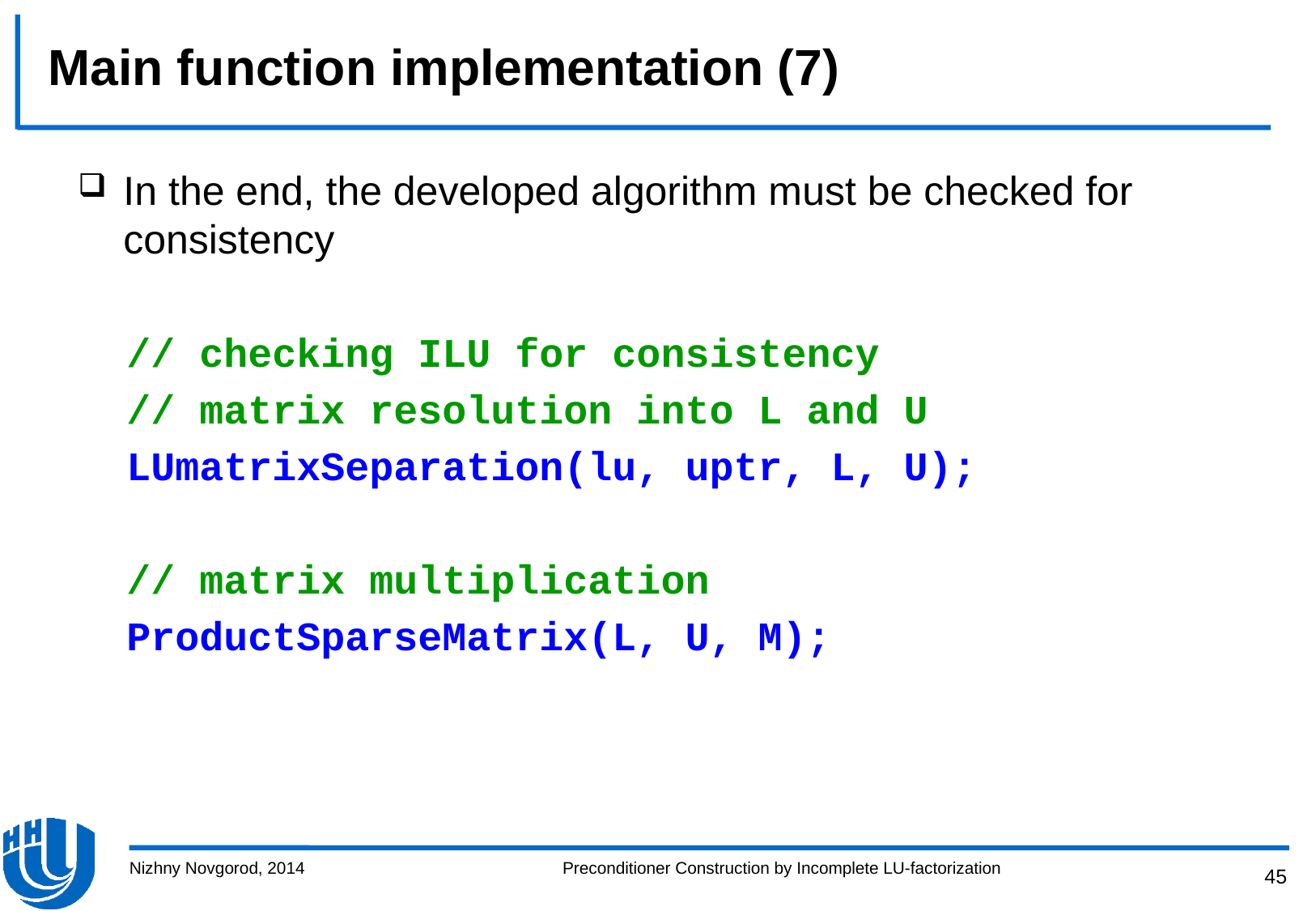

# Main function implementation (7)
In the end, the developed algorithm must be checked for consistency

  // checking ILU for consistency
  // matrix resolution into L and U
  LUmatrixSeparation(lu, uptr, L, U);

  // matrix multiplication
  ProductSparseMatrix(L, U, M);

Nizhny Novgorod, 2014
Preconditioner Construction by Incomplete LU-factorization